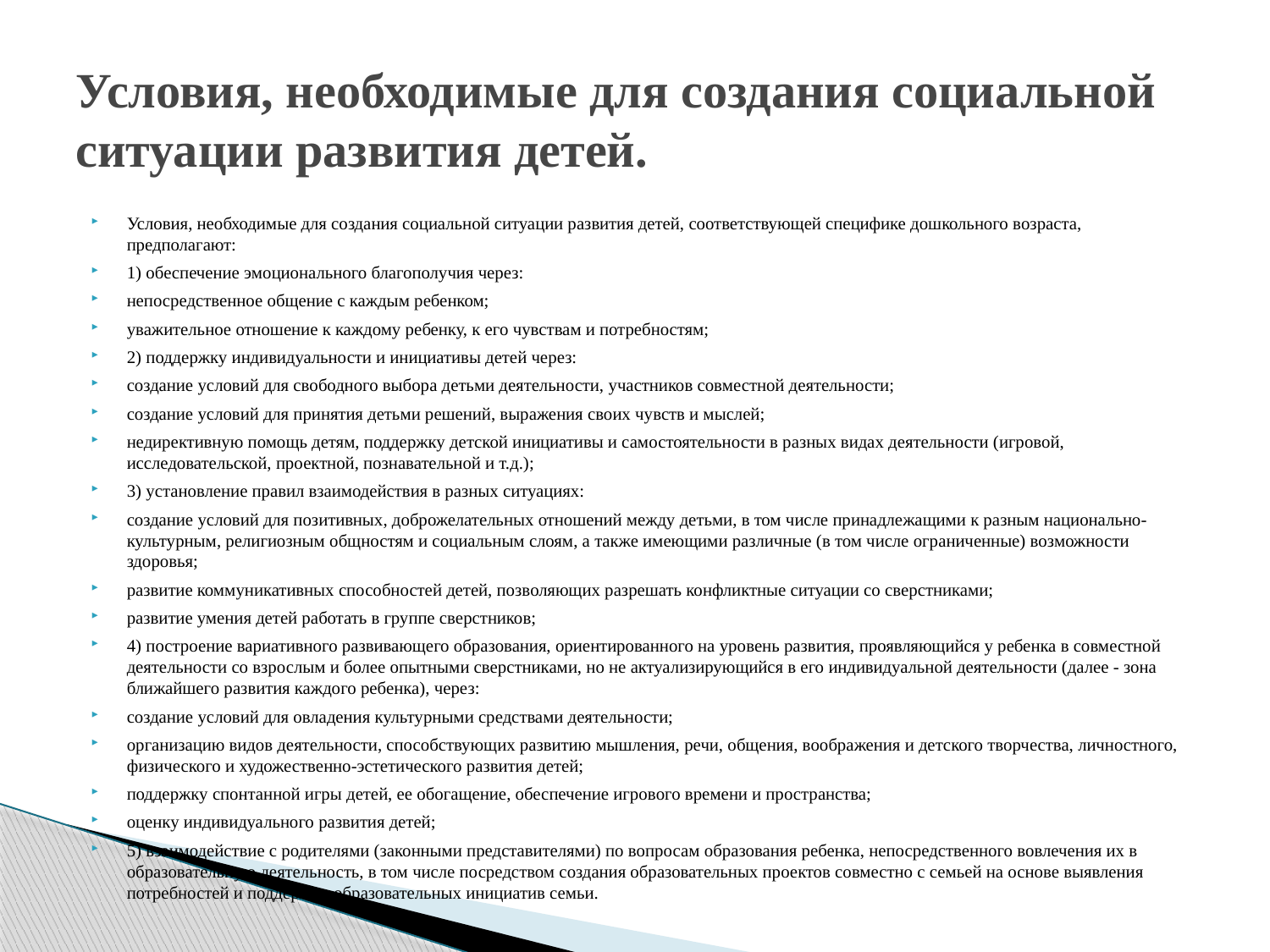

# Условия, необходимые для создания социальной ситуации развития детей.
Условия, необходимые для создания социальной ситуации развития детей, соответствующей специфике дошкольного возраста, предполагают:
1) обеспечение эмоционального благополучия через:
непосредственное общение с каждым ребенком;
уважительное отношение к каждому ребенку, к его чувствам и потребностям;
2) поддержку индивидуальности и инициативы детей через:
создание условий для свободного выбора детьми деятельности, участников совместной деятельности;
создание условий для принятия детьми решений, выражения своих чувств и мыслей;
недирективную помощь детям, поддержку детской инициативы и самостоятельности в разных видах деятельности (игровой, исследовательской, проектной, познавательной и т.д.);
3) установление правил взаимодействия в разных ситуациях:
создание условий для позитивных, доброжелательных отношений между детьми, в том числе принадлежащими к разным национально-культурным, религиозным общностям и социальным слоям, а также имеющими различные (в том числе ограниченные) возможности здоровья;
развитие коммуникативных способностей детей, позволяющих разрешать конфликтные ситуации со сверстниками;
развитие умения детей работать в группе сверстников;
4) построение вариативного развивающего образования, ориентированного на уровень развития, проявляющийся у ребенка в совместной деятельности со взрослым и более опытными сверстниками, но не актуализирующийся в его индивидуальной деятельности (далее - зона ближайшего развития каждого ребенка), через:
создание условий для овладения культурными средствами деятельности;
организацию видов деятельности, способствующих развитию мышления, речи, общения, воображения и детского творчества, личностного, физического и художественно-эстетического развития детей;
поддержку спонтанной игры детей, ее обогащение, обеспечение игрового времени и пространства;
оценку индивидуального развития детей;
5) взаимодействие с родителями (законными представителями) по вопросам образования ребенка, непосредственного вовлечения их в образовательную деятельность, в том числе посредством создания образовательных проектов совместно с семьей на основе выявления потребностей и поддержки образовательных инициатив семьи.